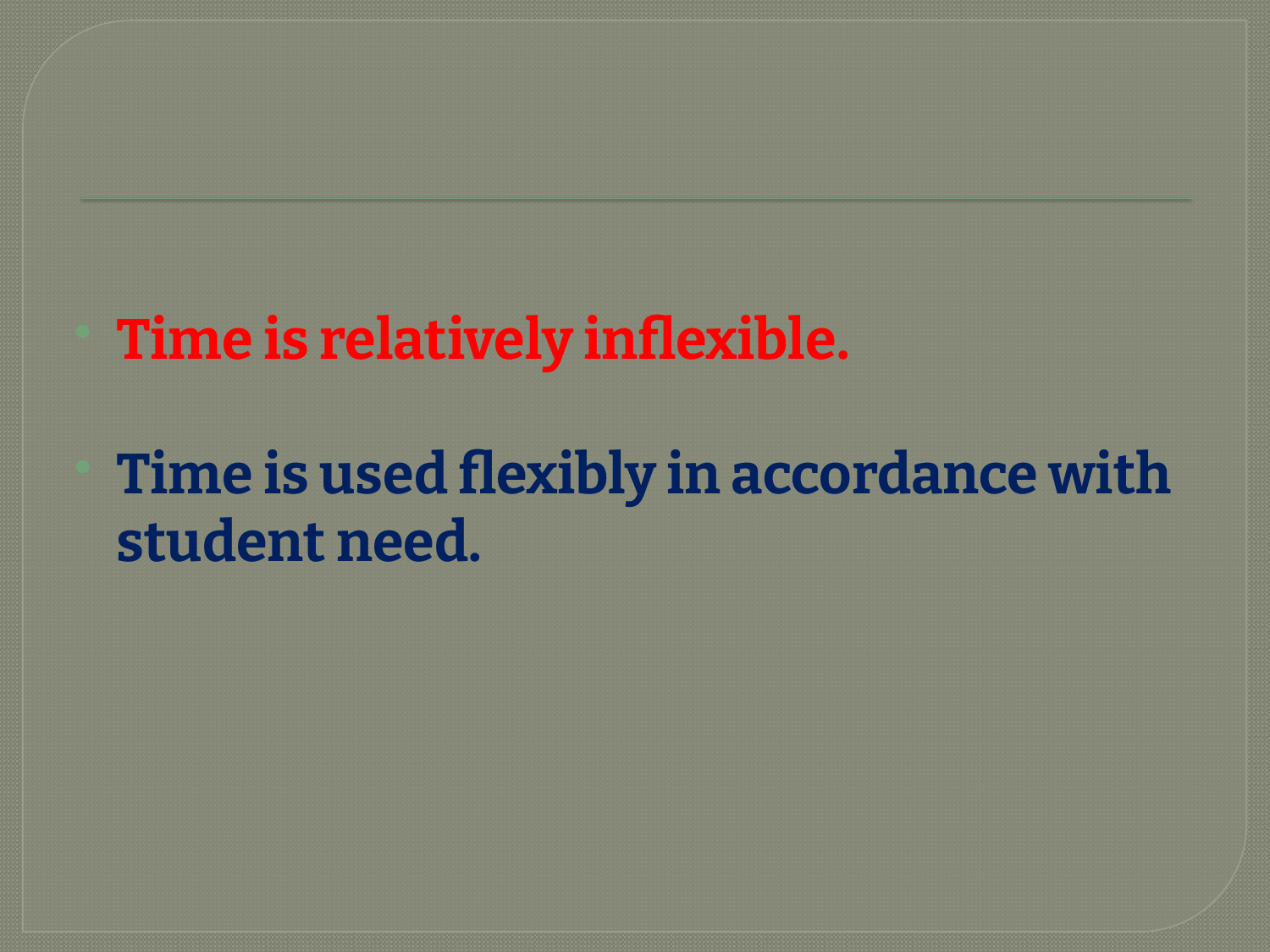

#

Time is relatively inflexible.

Time is used flexibly in accordance with student need.